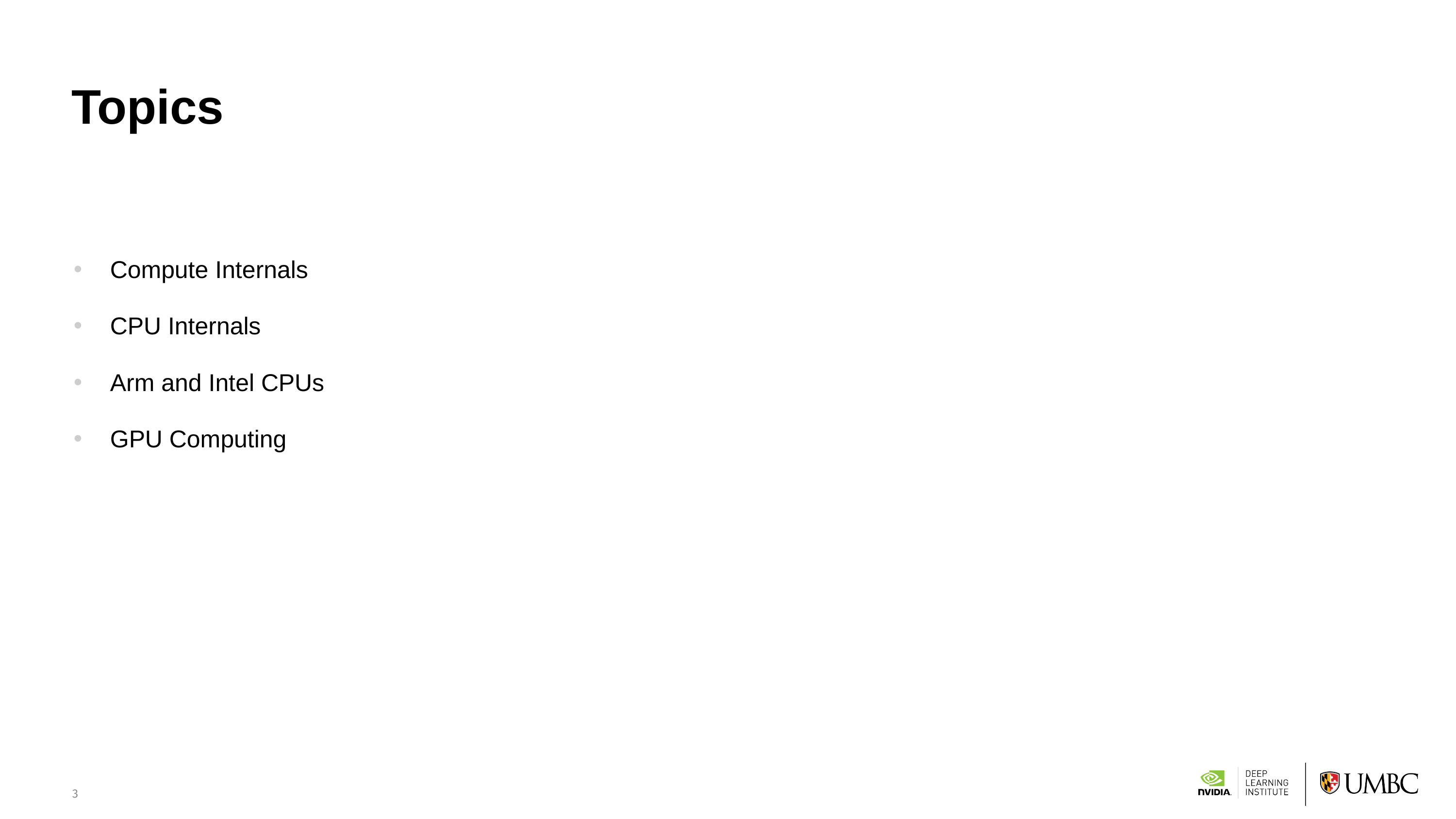

# Topics
Compute Internals
CPU Internals
Arm and Intel CPUs
GPU Computing